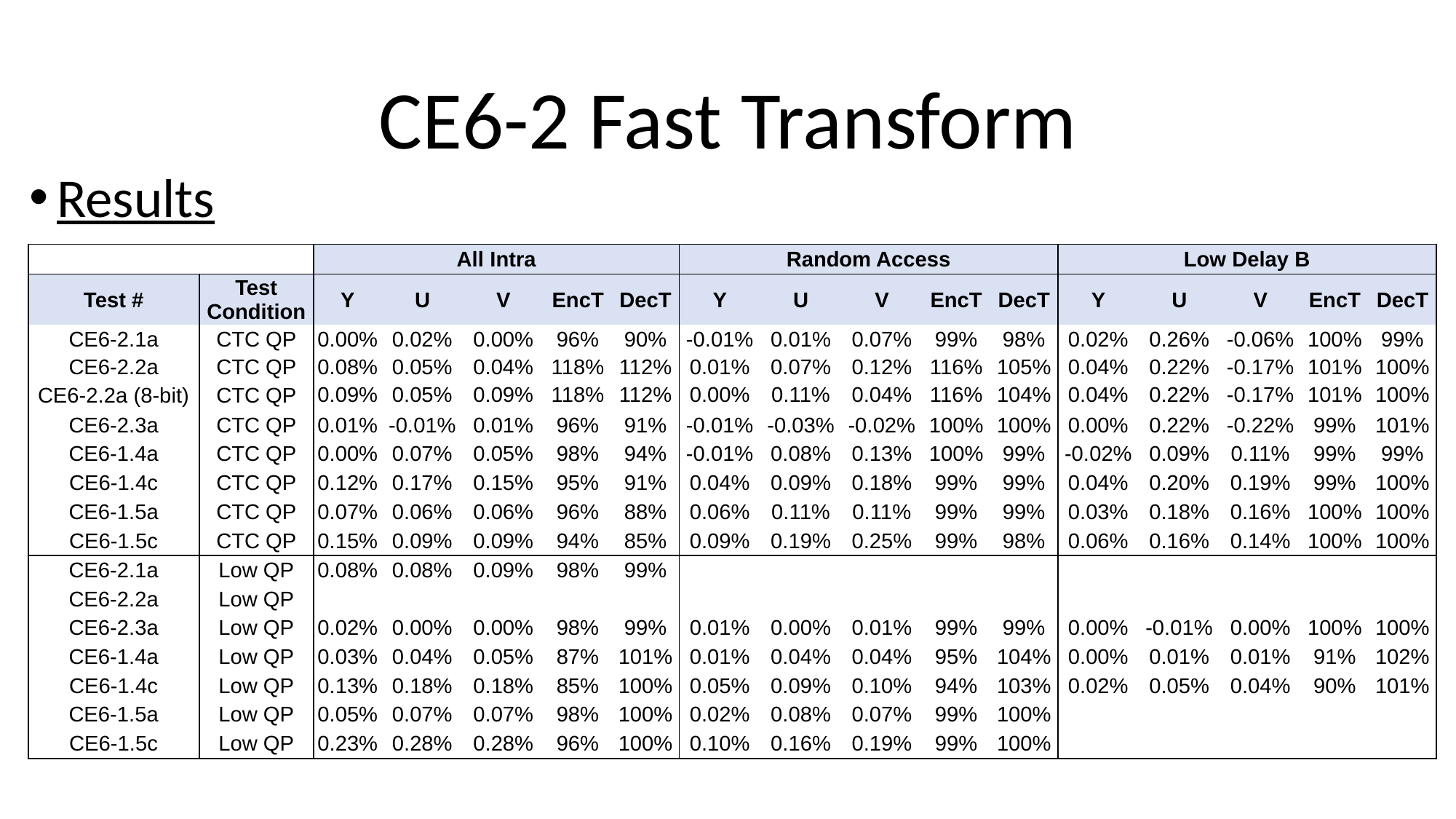

# CE6-2 Fast Transform
Results

|  |  | All Intra |  |  |  |  | Random Access |  |  |  |  | Low Delay B |  |  |  |  |
| --- | --- | --- | --- | --- | --- | --- | --- | --- | --- | --- | --- | --- | --- | --- | --- | --- |
| Test # | Test Condition | Y | U | V | EncT | DecT | Y | U | V | EncT | DecT | Y | U | V | EncT | DecT |
| CE6-2.1a | CTC QP | 0.00% | 0.02% | 0.00% | 96% | 90% | -0.01% | 0.01% | 0.07% | 99% | 98% | 0.02% | 0.26% | -0.06% | 100% | 99% |
| CE6-2.2a | CTC QP | 0.08% | 0.05% | 0.04% | 118% | 112% | 0.01% | 0.07% | 0.12% | 116% | 105% | 0.04% | 0.22% | -0.17% | 101% | 100% |
| CE6-2.2a (8-bit) | CTC QP | 0.09% | 0.05% | 0.09% | 118% | 112% | 0.00% | 0.11% | 0.04% | 116% | 104% | 0.04% | 0.22% | -0.17% | 101% | 100% |
| CE6-2.3a | CTC QP | 0.01% | -0.01% | 0.01% | 96% | 91% | -0.01% | -0.03% | -0.02% | 100% | 100% | 0.00% | 0.22% | -0.22% | 99% | 101% |
| CE6-1.4a | CTC QP | 0.00% | 0.07% | 0.05% | 98% | 94% | -0.01% | 0.08% | 0.13% | 100% | 99% | -0.02% | 0.09% | 0.11% | 99% | 99% |
| CE6-1.4c | CTC QP | 0.12% | 0.17% | 0.15% | 95% | 91% | 0.04% | 0.09% | 0.18% | 99% | 99% | 0.04% | 0.20% | 0.19% | 99% | 100% |
| CE6-1.5a | CTC QP | 0.07% | 0.06% | 0.06% | 96% | 88% | 0.06% | 0.11% | 0.11% | 99% | 99% | 0.03% | 0.18% | 0.16% | 100% | 100% |
| CE6-1.5c | CTC QP | 0.15% | 0.09% | 0.09% | 94% | 85% | 0.09% | 0.19% | 0.25% | 99% | 98% | 0.06% | 0.16% | 0.14% | 100% | 100% |
| CE6-2.1a | Low QP | 0.08% | 0.08% | 0.09% | 98% | 99% |  |  |  |  |  |  |  |  |  |  |
| CE6-2.2a | Low QP |  |  |  |  |  |  |  |  |  |  |  |  |  |  |  |
| CE6-2.3a | Low QP | 0.02% | 0.00% | 0.00% | 98% | 99% | 0.01% | 0.00% | 0.01% | 99% | 99% | 0.00% | -0.01% | 0.00% | 100% | 100% |
| CE6-1.4a | Low QP | 0.03% | 0.04% | 0.05% | 87% | 101% | 0.01% | 0.04% | 0.04% | 95% | 104% | 0.00% | 0.01% | 0.01% | 91% | 102% |
| CE6-1.4c | Low QP | 0.13% | 0.18% | 0.18% | 85% | 100% | 0.05% | 0.09% | 0.10% | 94% | 103% | 0.02% | 0.05% | 0.04% | 90% | 101% |
| CE6-1.5a | Low QP | 0.05% | 0.07% | 0.07% | 98% | 100% | 0.02% | 0.08% | 0.07% | 99% | 100% |  |  |  |  |  |
| CE6-1.5c | Low QP | 0.23% | 0.28% | 0.28% | 96% | 100% | 0.10% | 0.16% | 0.19% | 99% | 100% |  |  |  |  |  |